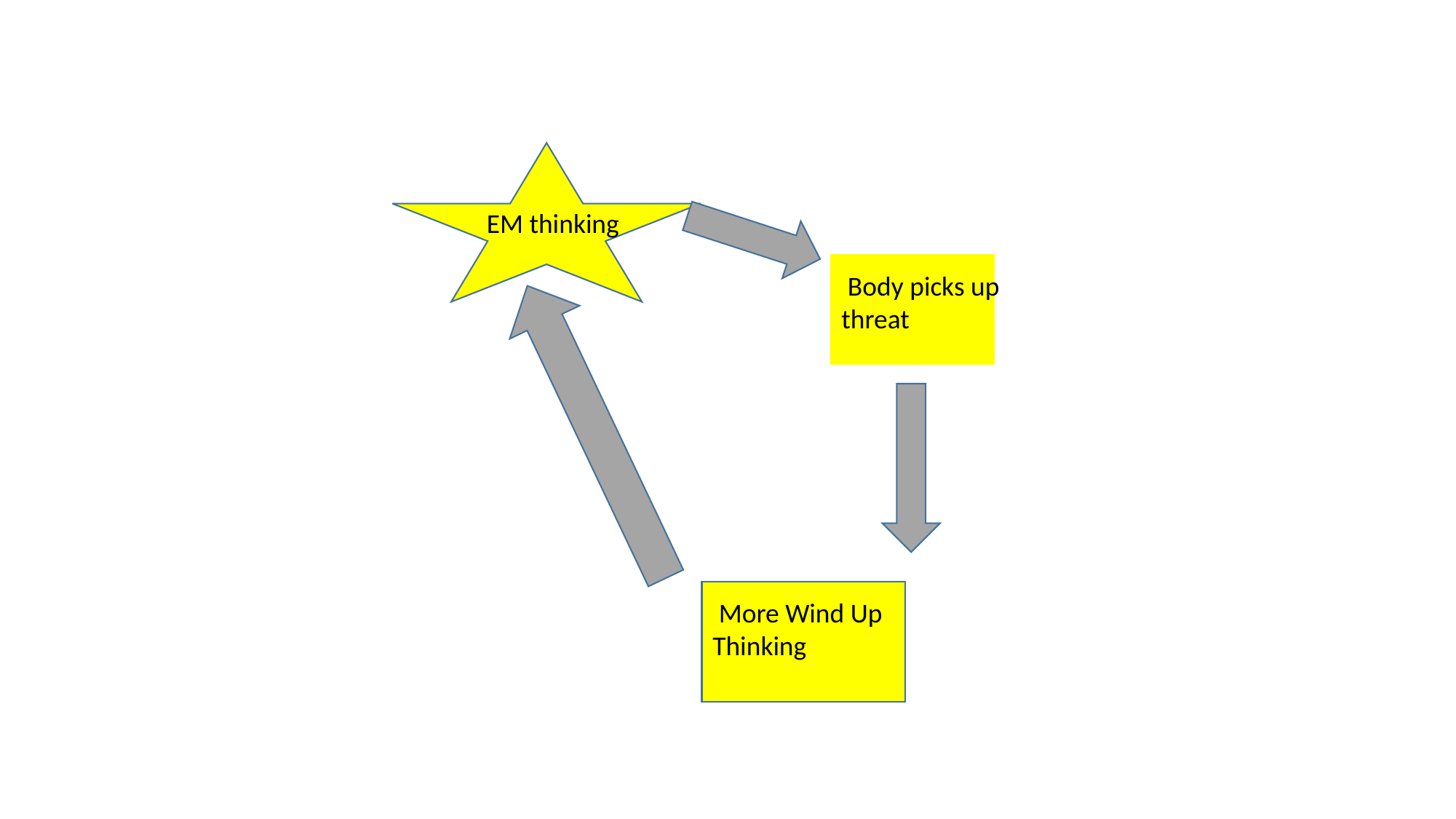

EM thinking

 Body picks up threat

 More Wind Up Thinking